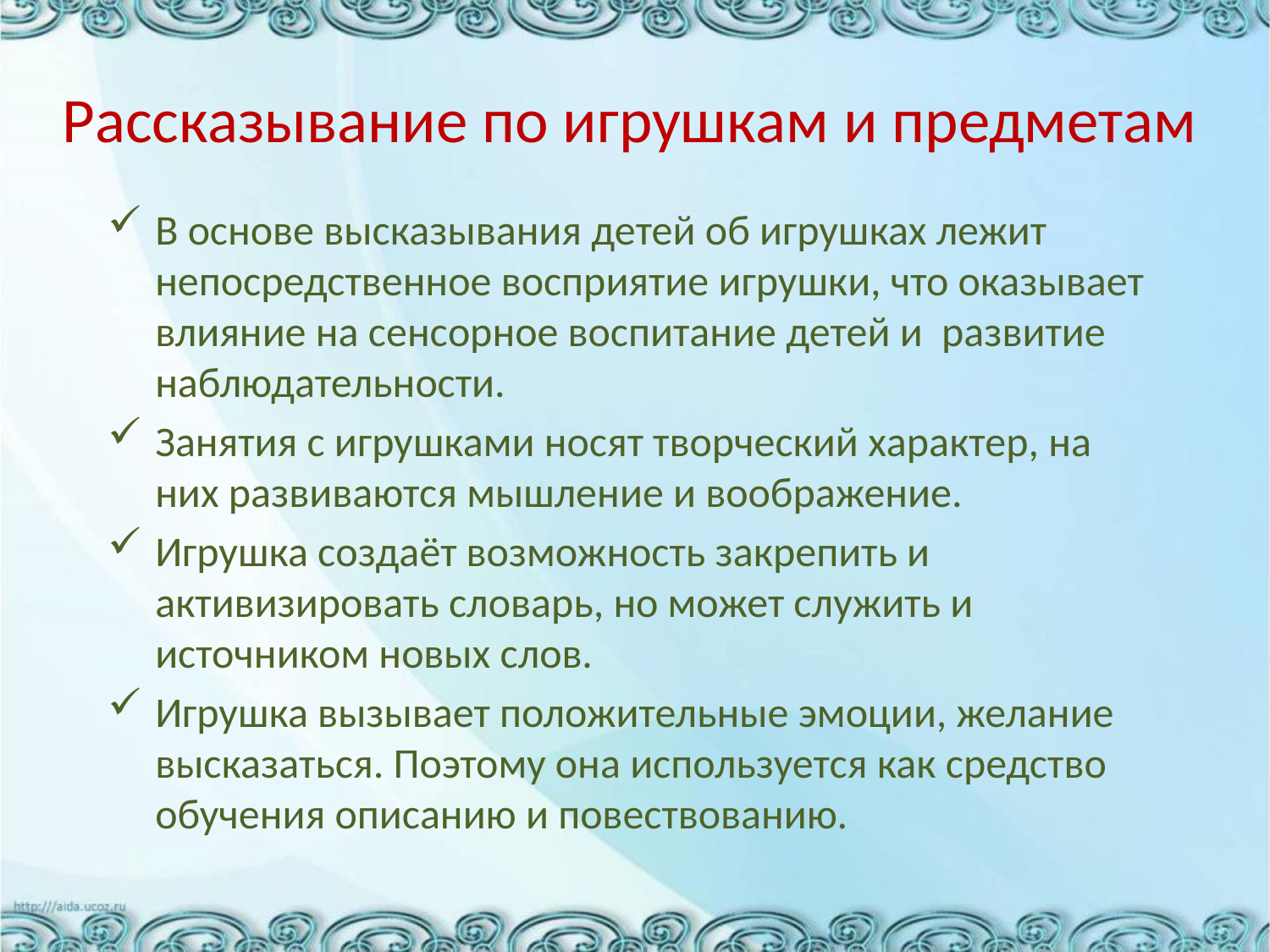

# Рассказывание по игрушкам и предметам
В основе высказывания детей об игрушках лежит непосредственное восприятие игрушки, что оказывает влияние на сенсорное воспитание детей и  развитие наблюдательности.
Занятия с игрушками носят творческий характер, на них развиваются мышление и воображение.
Игрушка создаёт возможность закрепить и активизировать словарь, но может служить и источником новых слов.
Игрушка вызывает положительные эмоции, желание высказаться. Поэтому она используется как средство обучения описанию и повествованию.